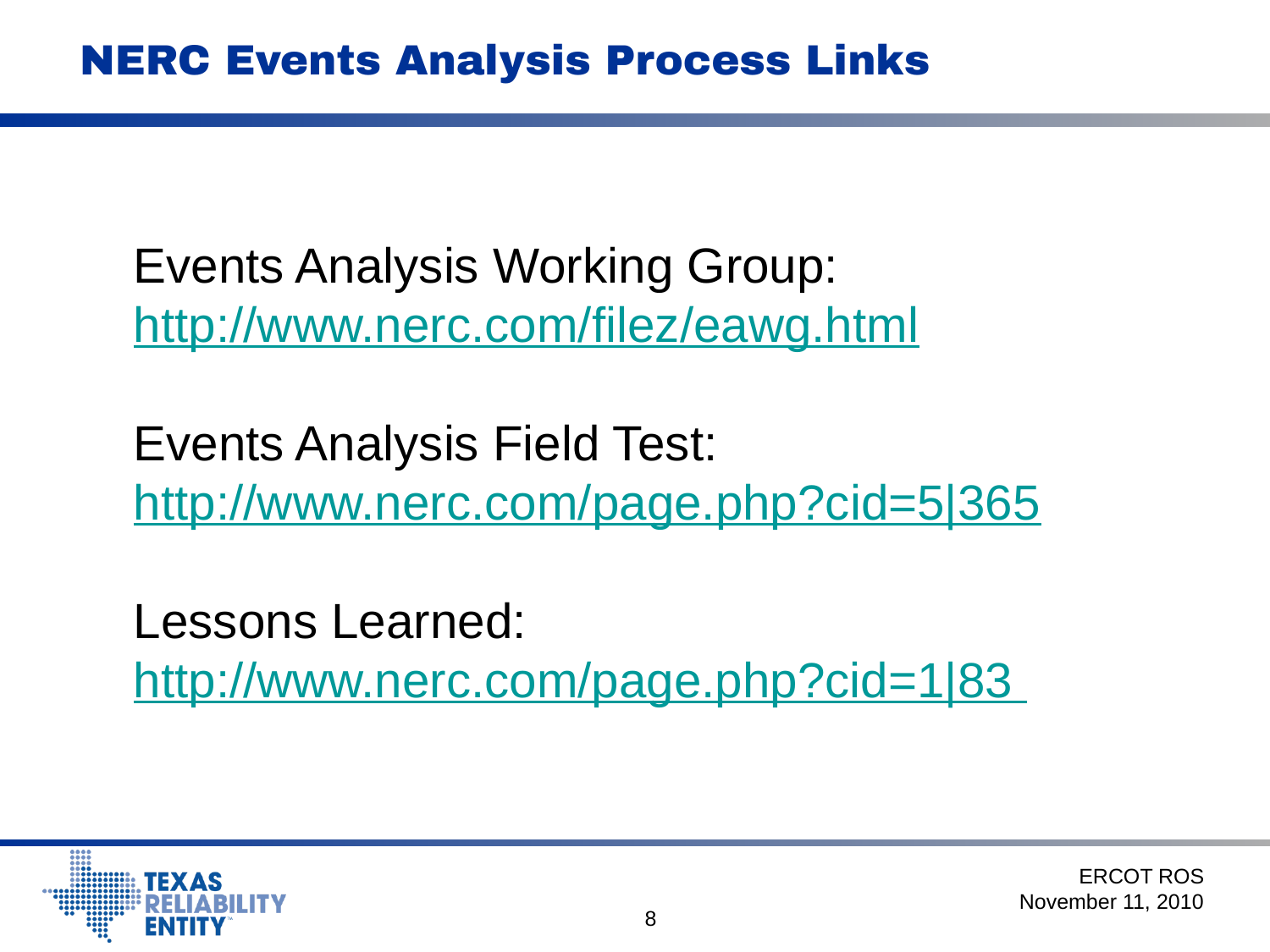

# NERC Events Analysis Process Links
Events Analysis Working Group:
http://www.nerc.com/filez/eawg.html

Events Analysis Field Test:
http://www.nerc.com/page.php?cid=5|365

Lessons Learned:
http://www.nerc.com/page.php?cid=1|83
ERCOT ROS
 November 11, 2010